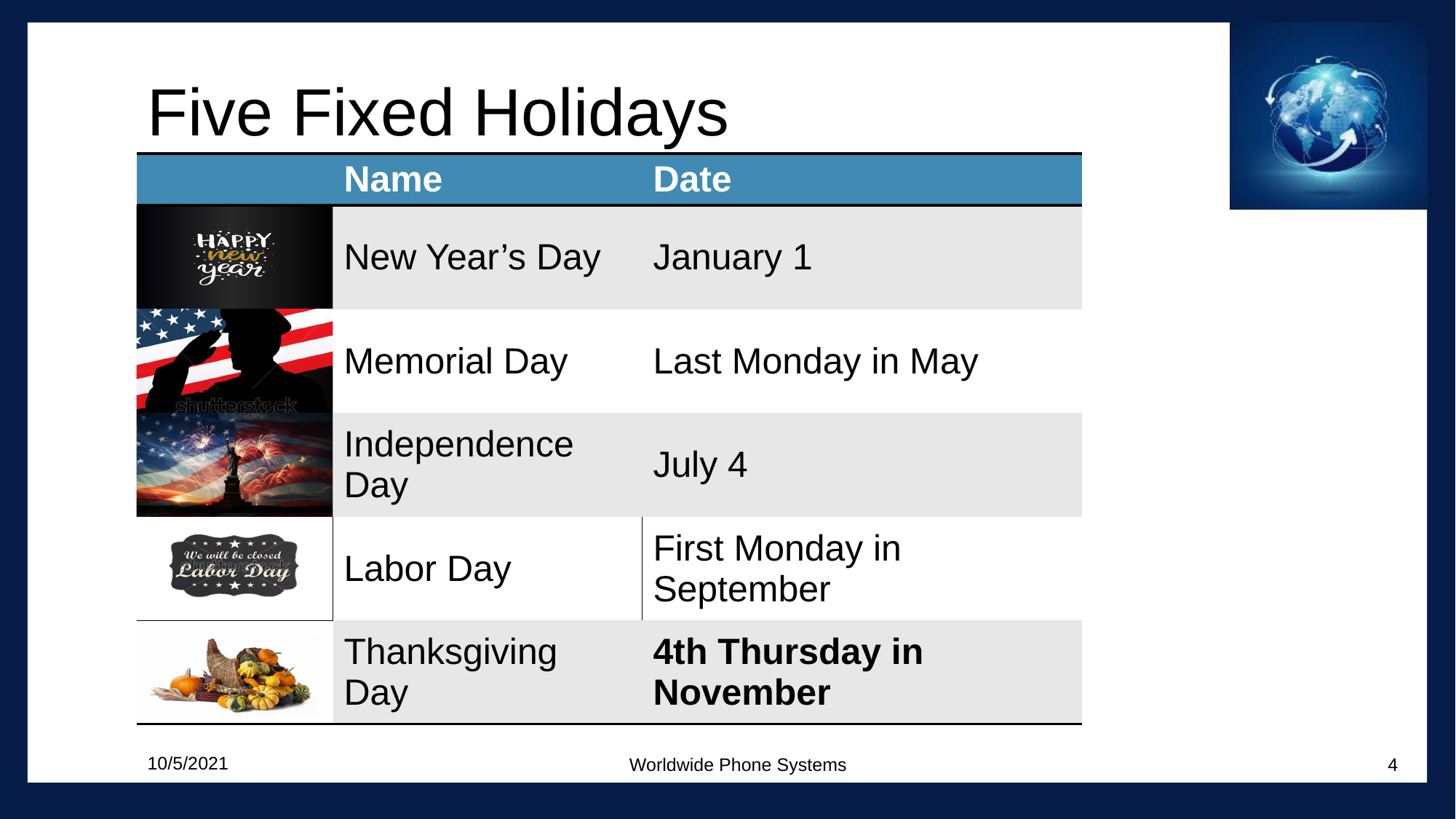

# Five Fixed Holidays
|  | Name | Date |
| --- | --- | --- |
|  | New Year’s Day | January 1 |
|  | Memorial Day | Last Monday in May |
|  | Independence Day | July 4 |
|  | Labor Day | First Monday in September |
|  | Thanksgiving Day | 4th Thursday in November |
10/5/2021
Worldwide Phone Systems
4